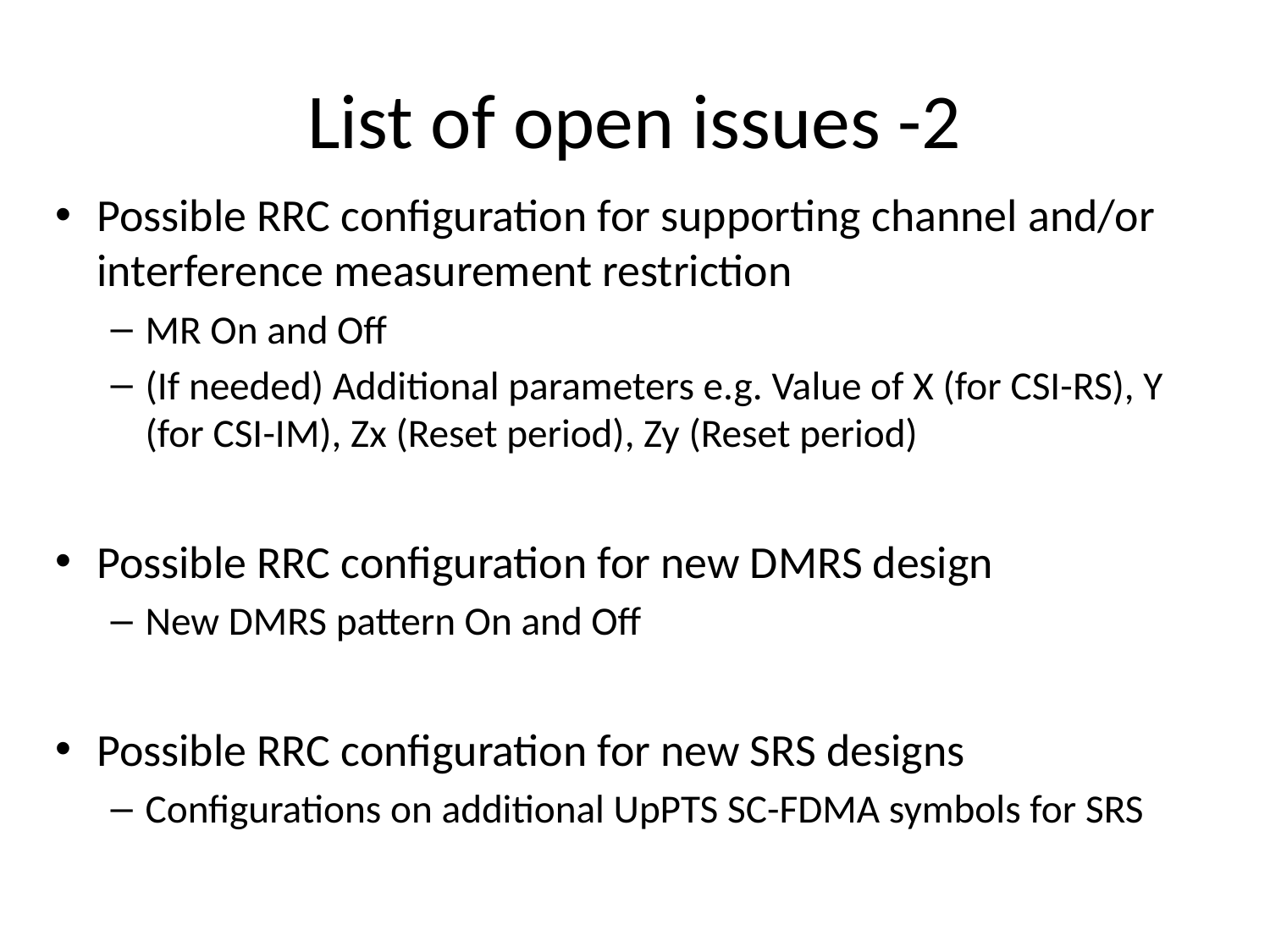

# List of open issues -2
Possible RRC configuration for supporting channel and/or interference measurement restriction
MR On and Off
(If needed) Additional parameters e.g. Value of X (for CSI-RS), Y (for CSI-IM), Zx (Reset period), Zy (Reset period)

Possible RRC configuration for new DMRS design
New DMRS pattern On and Off

Possible RRC configuration for new SRS designs
Configurations on additional UpPTS SC-FDMA symbols for SRS